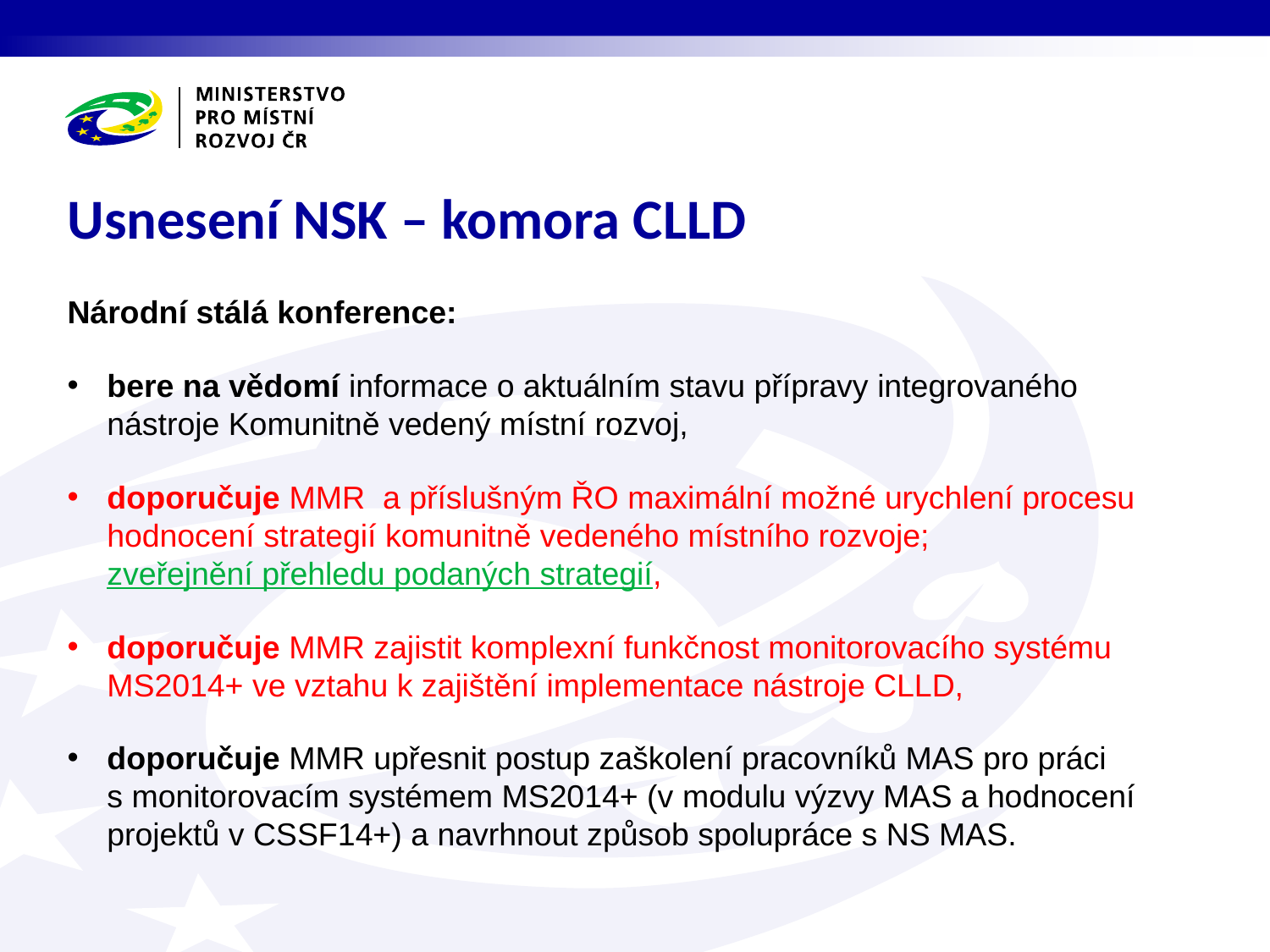

# Usnesení NSK – komora CLLD
Národní stálá konference:
bere na vědomí informace o aktuálním stavu přípravy integrovaného nástroje Komunitně vedený místní rozvoj,
doporučuje MMR  a příslušným ŘO maximální možné urychlení procesu hodnocení strategií komunitně vedeného místního rozvoje; zveřejnění přehledu podaných strategií,
doporučuje MMR zajistit komplexní funkčnost monitorovacího systému MS2014+ ve vztahu k zajištění implementace nástroje CLLD,
doporučuje MMR upřesnit postup zaškolení pracovníků MAS pro práci
s monitorovacím systémem MS2014+ (v modulu výzvy MAS a hodnocení projektů v CSSF14+) a navrhnout způsob spolupráce s NS MAS.